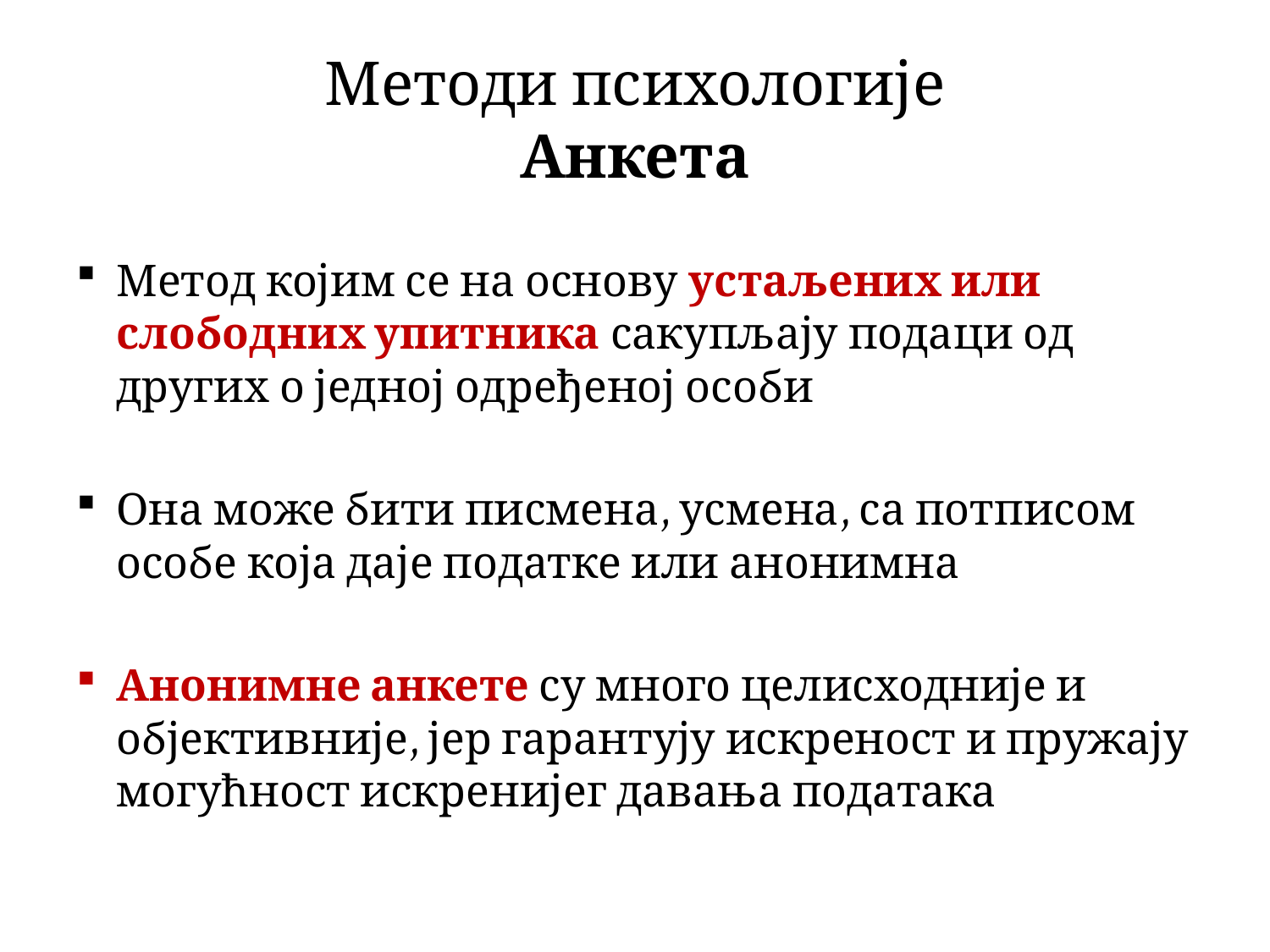

# Методи психологије Анкета
Метод којим се на основу устаљених или слободних упитника сакупљају подаци од других о једној одређеној особи

Она може бити писмена, усмена, са потписом особе која даје податке или анонимна

Анонимне анкете су много целисходније и објективније, јер гарантују искреност и пружају могућност искренијег давања података